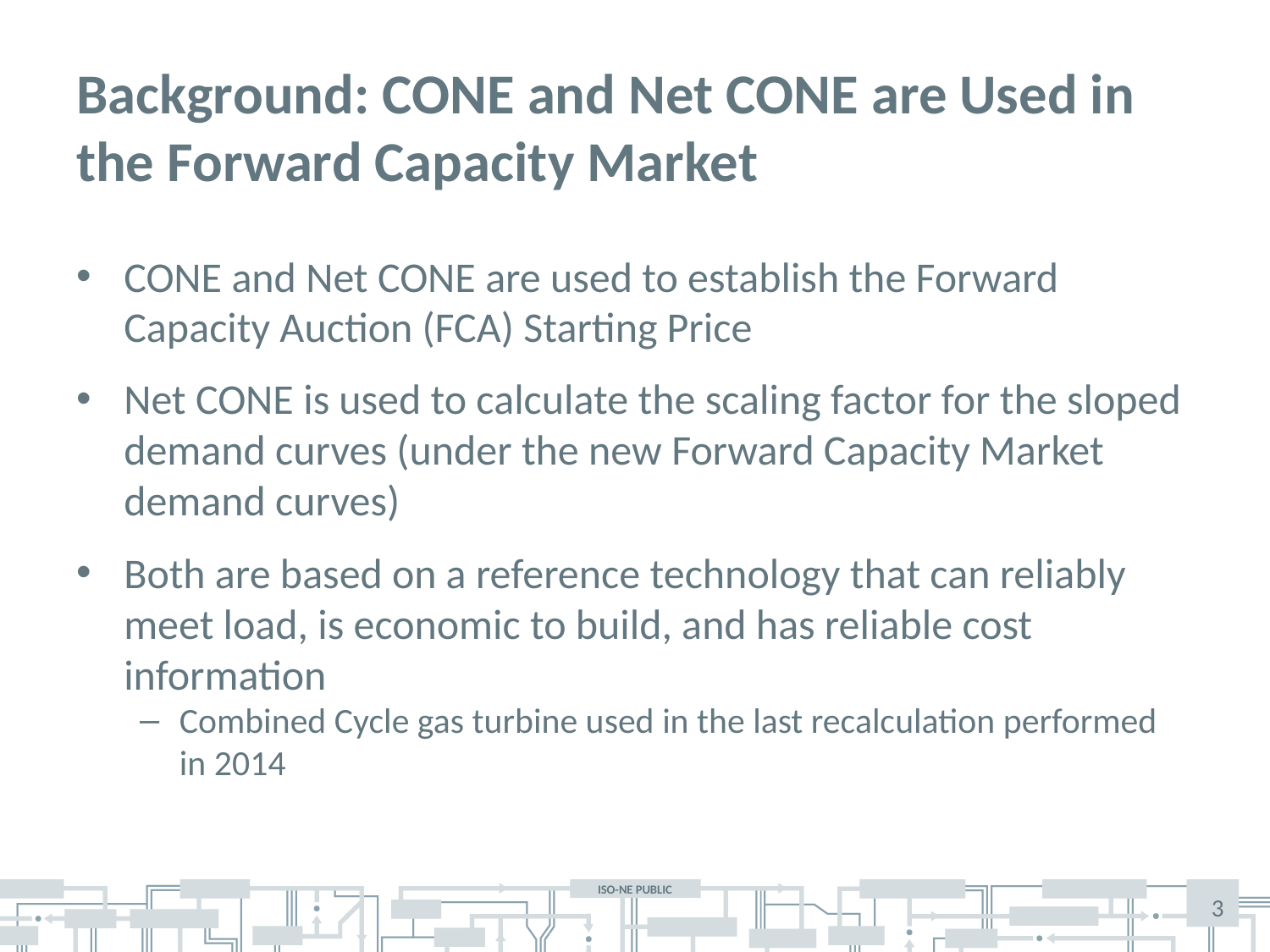

# Background: CONE and Net CONE are Used in the Forward Capacity Market
CONE and Net CONE are used to establish the Forward Capacity Auction (FCA) Starting Price
Net CONE is used to calculate the scaling factor for the sloped demand curves (under the new Forward Capacity Market demand curves)
Both are based on a reference technology that can reliably meet load, is economic to build, and has reliable cost information
Combined Cycle gas turbine used in the last recalculation performed
in 2014
3